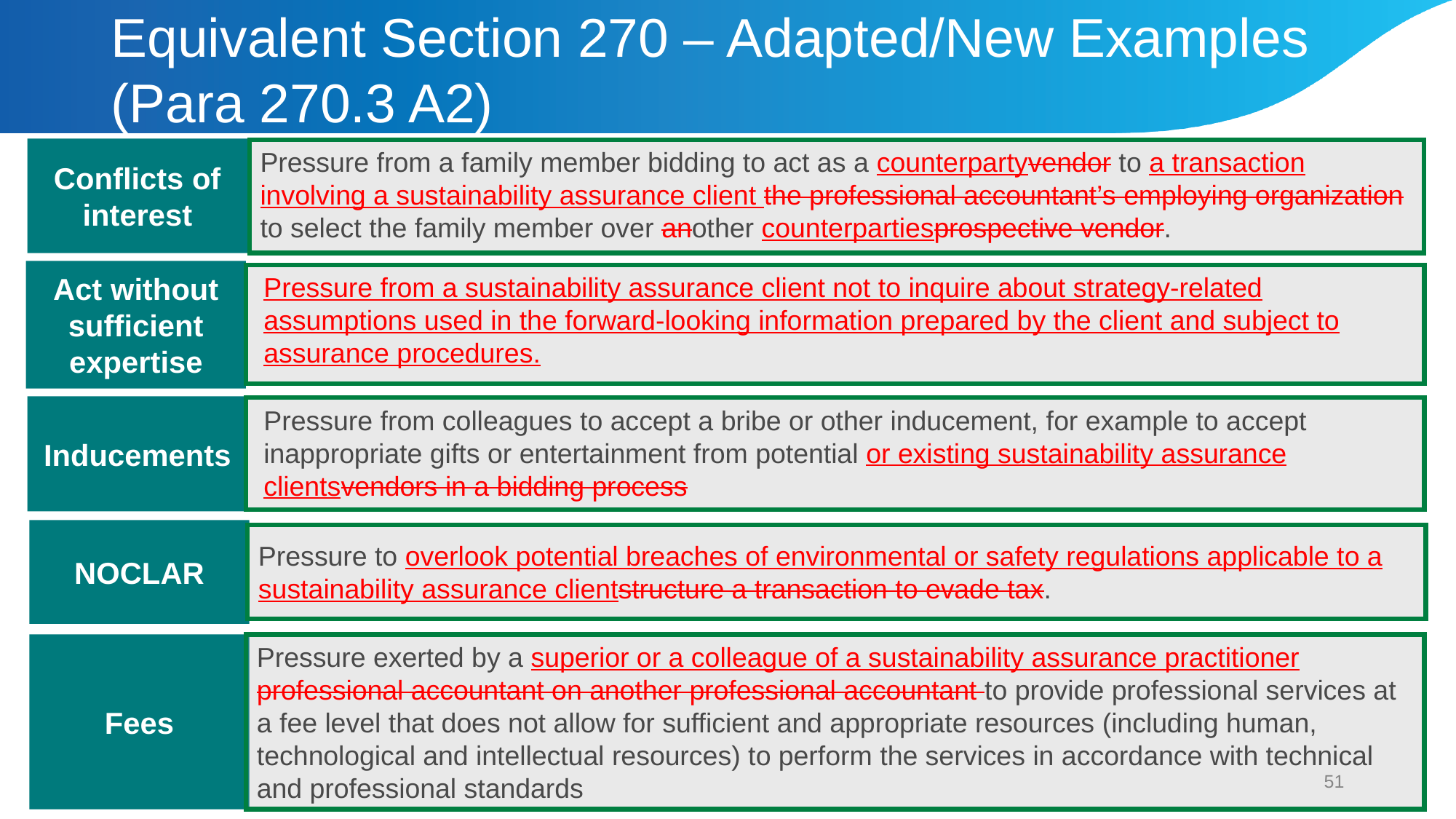

# Equivalent Section 270 – Adapted/New Examples (Para 270.3 A2)
Conflicts of interest
Pressure from a family member bidding to act as a counterpartyvendor to a transaction involving a sustainability assurance client the professional accountant’s employing organization to select the family member over another counterpartiesprospective vendor.

Act without sufficient expertise
Pressure from a sustainability assurance client not to inquire about strategy-related assumptions used in the forward-looking information prepared by the client and subject to assurance procedures.

Inducements
Pressure from colleagues to accept a bribe or other inducement, for example to accept inappropriate gifts or entertainment from potential or existing sustainability assurance clientsvendors in a bidding process
NOCLAR
Pressure to overlook potential breaches of environmental or safety regulations applicable to a sustainability assurance clientstructure a transaction to evade tax.
Pressure exerted by a superior or a colleague of a sustainability assurance practitioner professional accountant on another professional accountant to provide professional services at a fee level that does not allow for sufficient and appropriate resources (including human, technological and intellectual resources) to perform the services in accordance with technical and professional standards
Fees
51